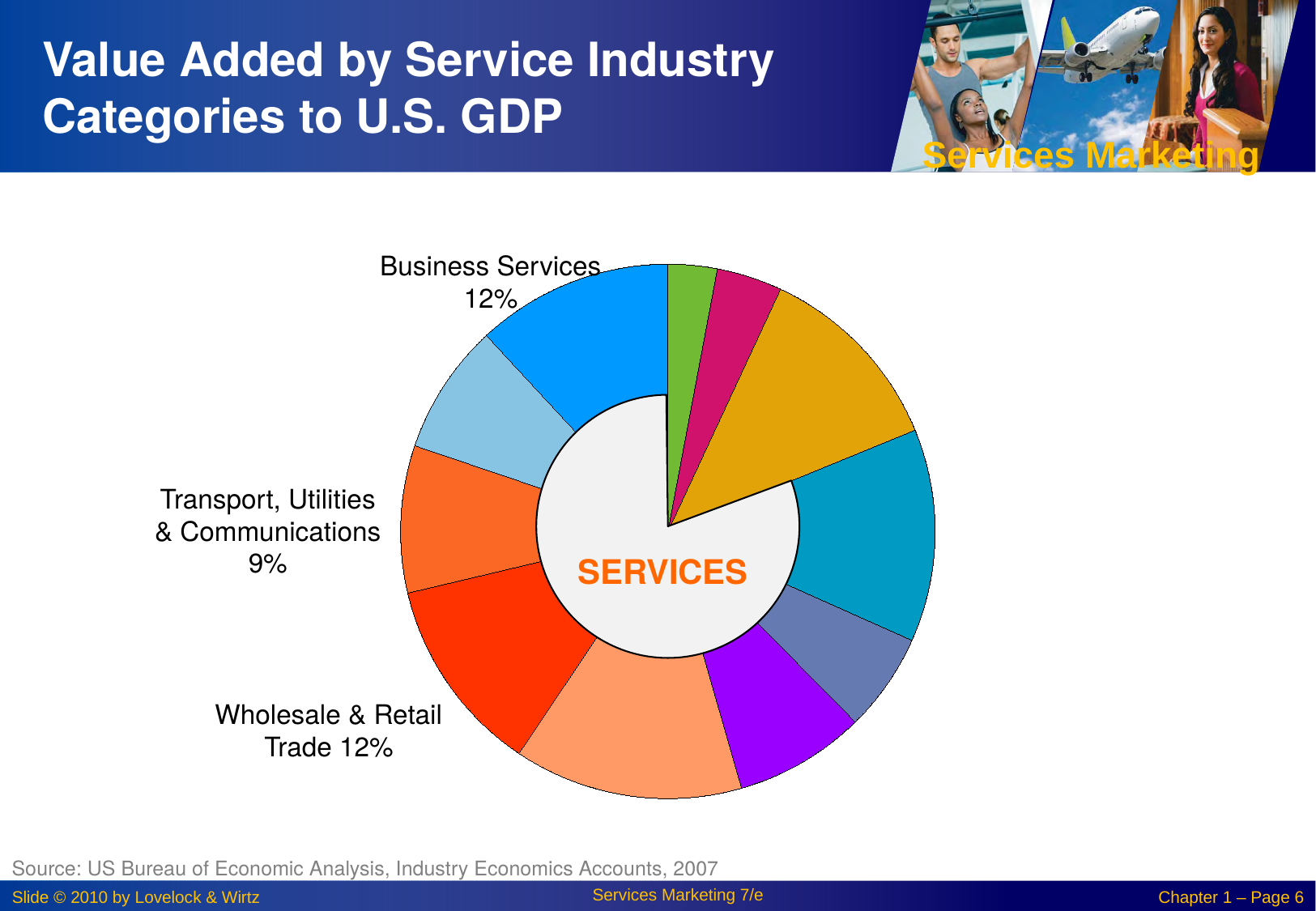

# Value Added by Service Industry Categories to U.S. GDP
Business Services 12%

### Chart

| Category |  |
|---|---|
| Agriculture | 0.030000000000000138 |
| b | 0.04000000000000011 |
| C | 0.12000000000000002 |
| D | 0.13 |
| E | 0.06000000000000014 |
| F | 0.08000000000000022 |
| G | 0.14 |
| H | 0.12000000000000002 |
| I | 0.09000000000000007 |
| J | 0.08000000000000022 |
| K | 0.12000000000000002 |
Transport, Utilities & Communications
9%

SERVICES
Wholesale & Retail Trade 12%
Source: US Bureau of Economic Analysis, Industry Economics Accounts, 2007